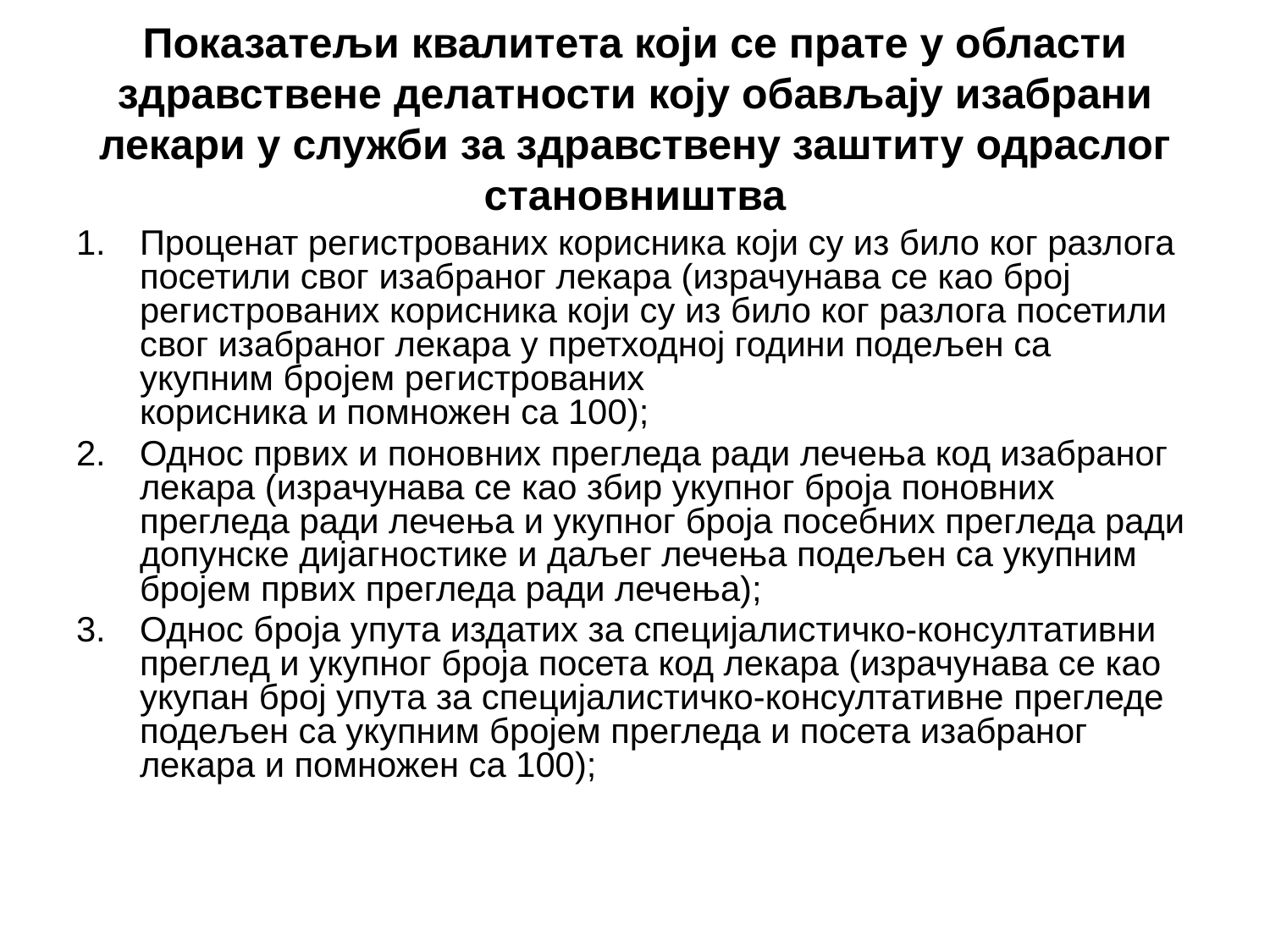

# Показатељи квалитета који се прате у области здравствене делатности коју обављају изабрани лекари у служби за здравствену заштиту одраслог становништва
Проценат регистрованих корисника који су из било ког разлога посетили свог изабраног лекара (израчунава се као број регистрованих корисника који су из било ког разлога посетили свог изабраног лекара у претходној години подељен са укупним бројем регистрованих
корисника и помножен са 100);
Однос првих и поновних прегледа ради лечења код изабраног лекара (израчунава се као збир укупног броја поновних прегледа ради лечења и укупног броја посебних прегледа ради допунске дијагностике и даљег лечења подељен са укупним бројем првих прегледа ради лечења);
Однос броја упута издатих за специјалистичко-консултативни преглед и укупног броја посета код лекара (израчунава се као укупан број упута за специјалистичко-консултативне прегледе подељен са укупним бројем прегледа и посета изабраног лекара и помножен са 100);